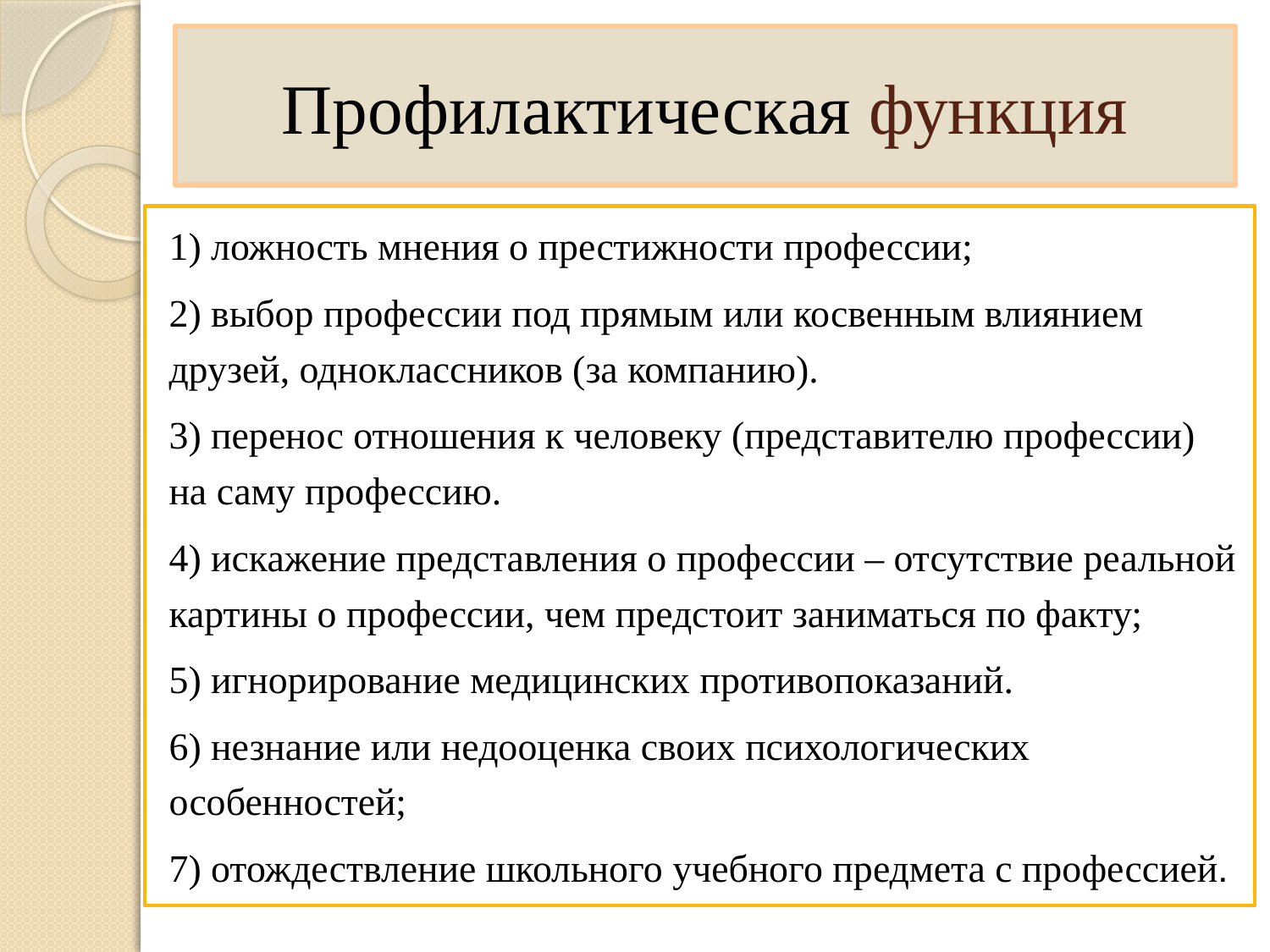

# Профилактическая функция
1) ложность мнения о престижности профессии;
2) выбор профессии под прямым или косвенным влиянием друзей, одноклассников (за компанию).
3) перенос отношения к человеку (представителю профессии) на саму профессию.
4) искажение представления о профессии – отсутствие реальной картины о профессии, чем предстоит заниматься по факту;
5) игнорирование медицинских противопоказаний.
6) незнание или недооценка своих психологических особенностей;
7) отождествление школьного учебного предмета с профессией.